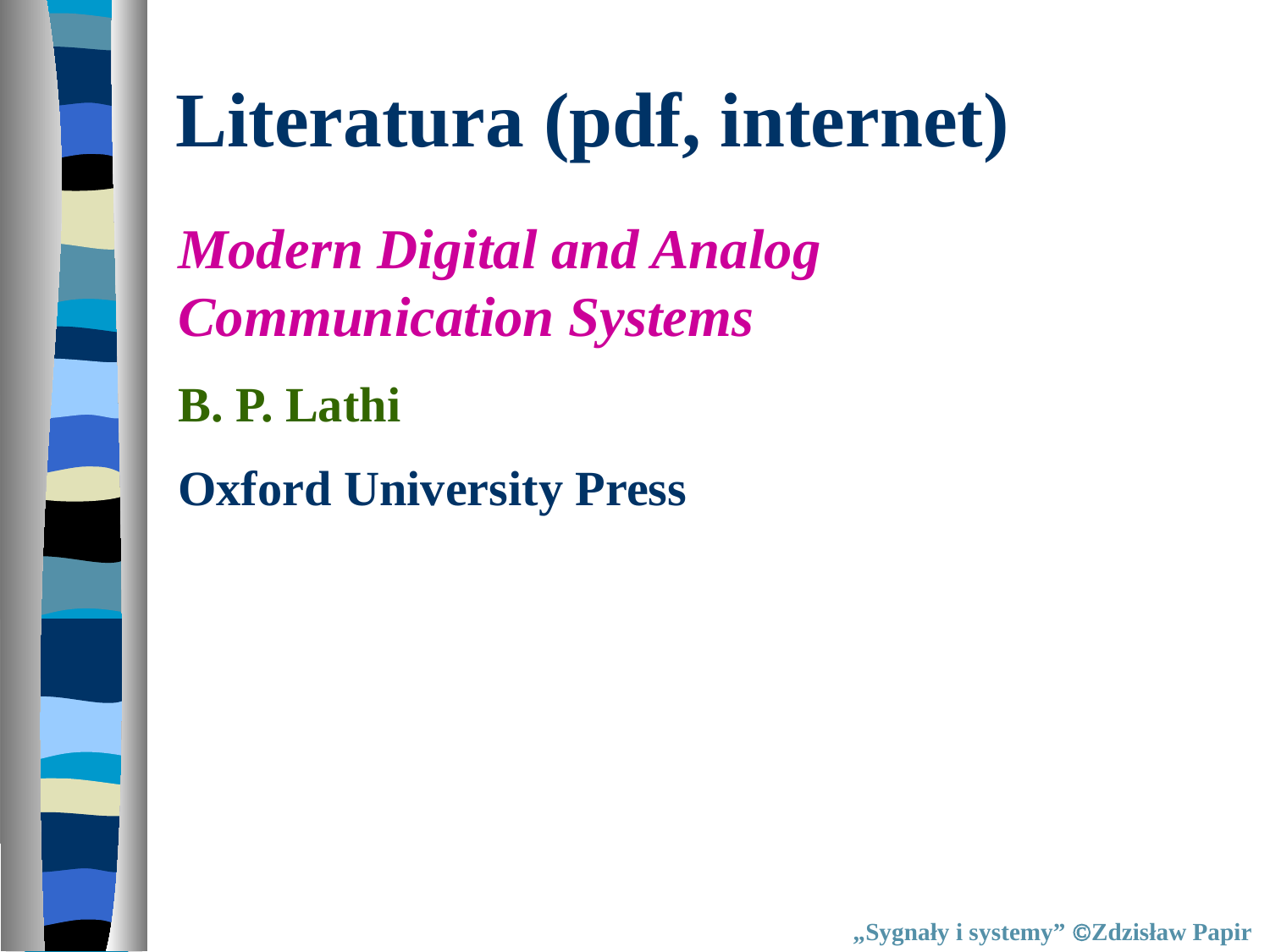

Literatura (pdf, internet)
Modern Digital and Analog
Communication Systems
B. P. Lathi
Oxford University Press
„Sygnały i systemy” ©Zdzisław Papir